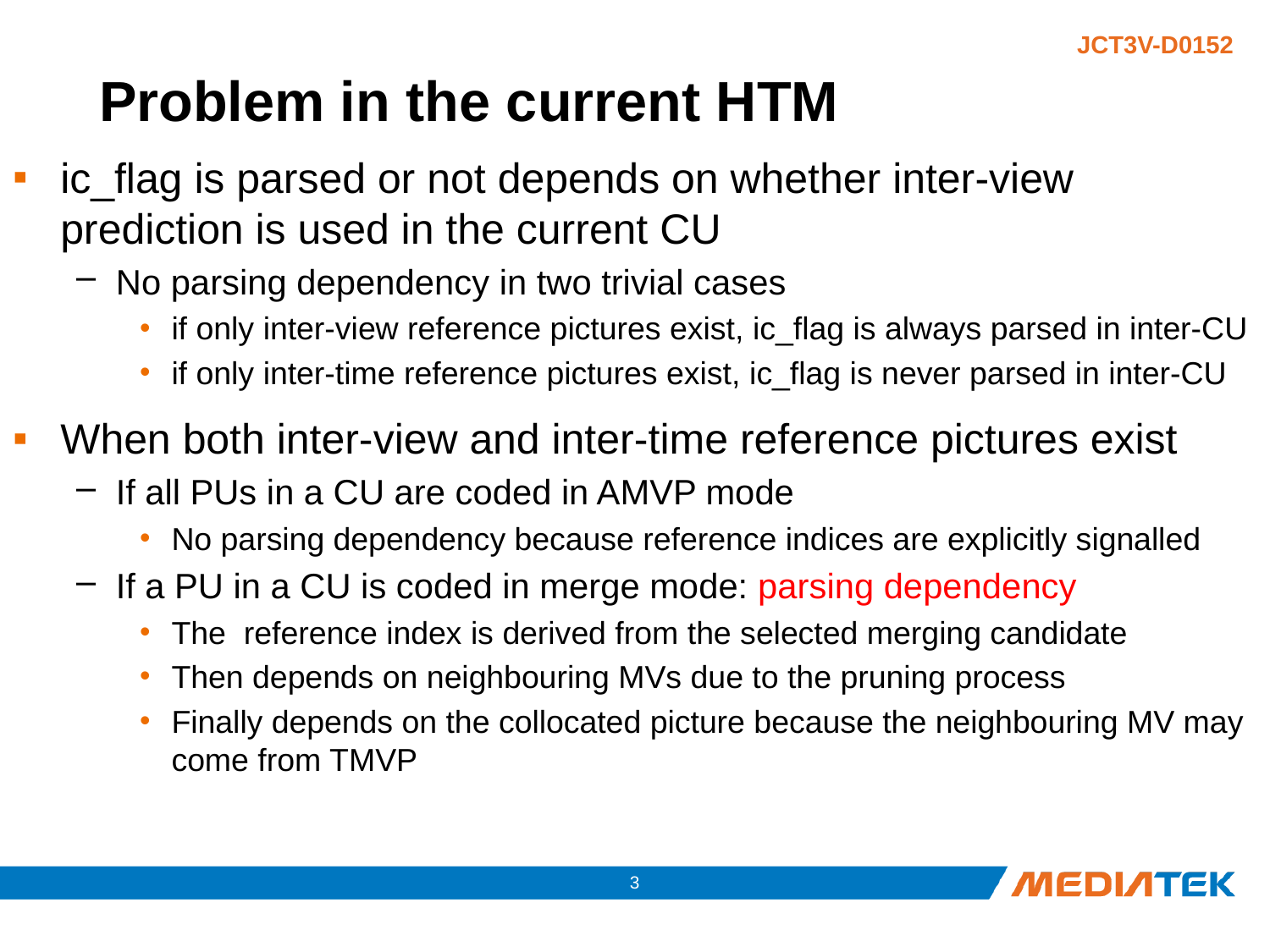

# Problem in the current HTM
ic_flag is parsed or not depends on whether inter-view prediction is used in the current CU
No parsing dependency in two trivial cases
if only inter-view reference pictures exist, ic_flag is always parsed in inter-CU
if only inter-time reference pictures exist, ic_flag is never parsed in inter-CU
When both inter-view and inter-time reference pictures exist
If all PUs in a CU are coded in AMVP mode
No parsing dependency because reference indices are explicitly signalled
If a PU in a CU is coded in merge mode: parsing dependency
The  reference index is derived from the selected merging candidate
Then depends on neighbouring MVs due to the pruning process
Finally depends on the collocated picture because the neighbouring MV may come from TMVP

3